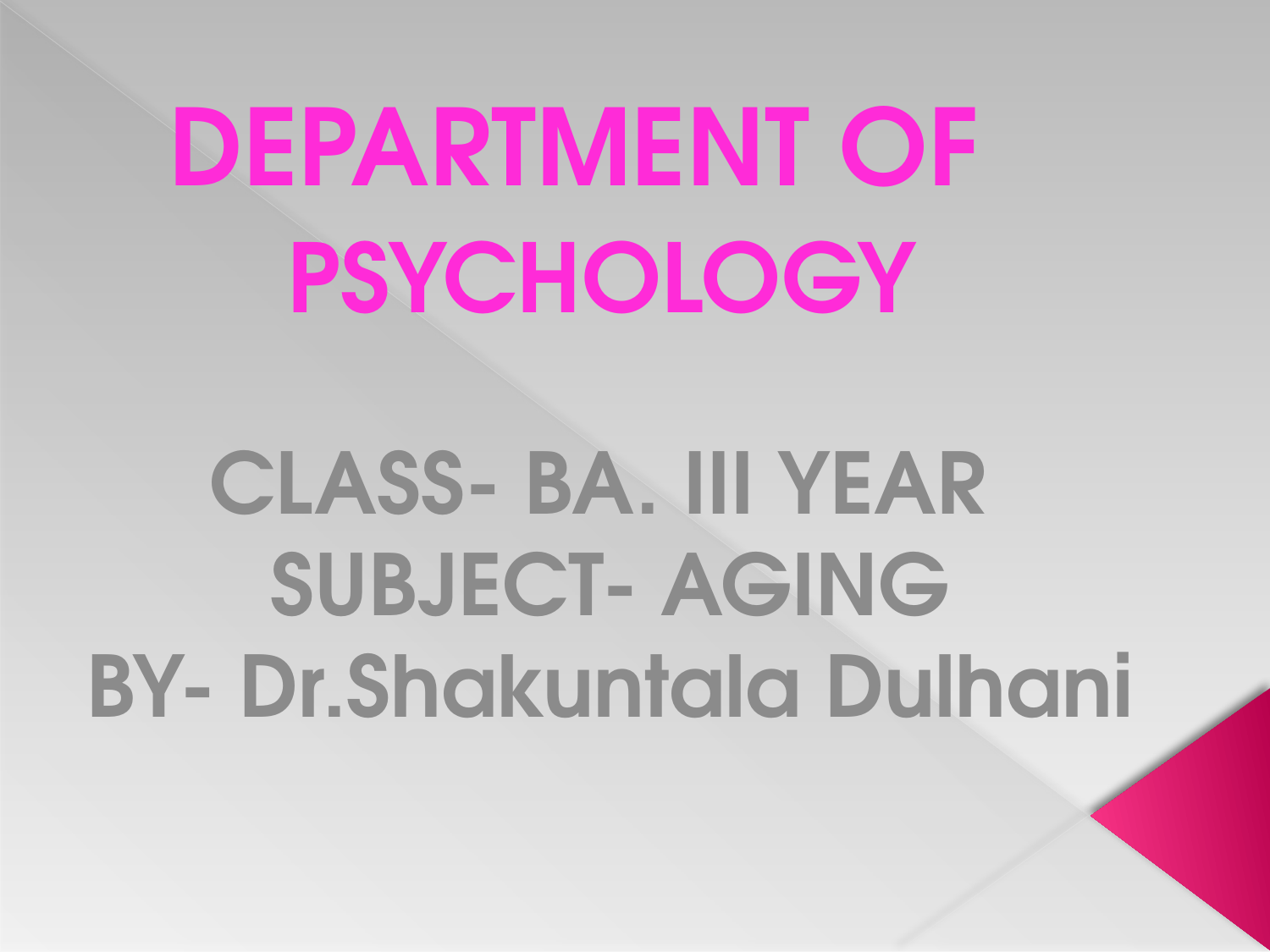

#
	 DEPARTMENT OF 			     PSYCHOLOGY
CLASS- BA. III YEAR
SUBJECT- AGING
BY- Dr.Shakuntala Dulhani